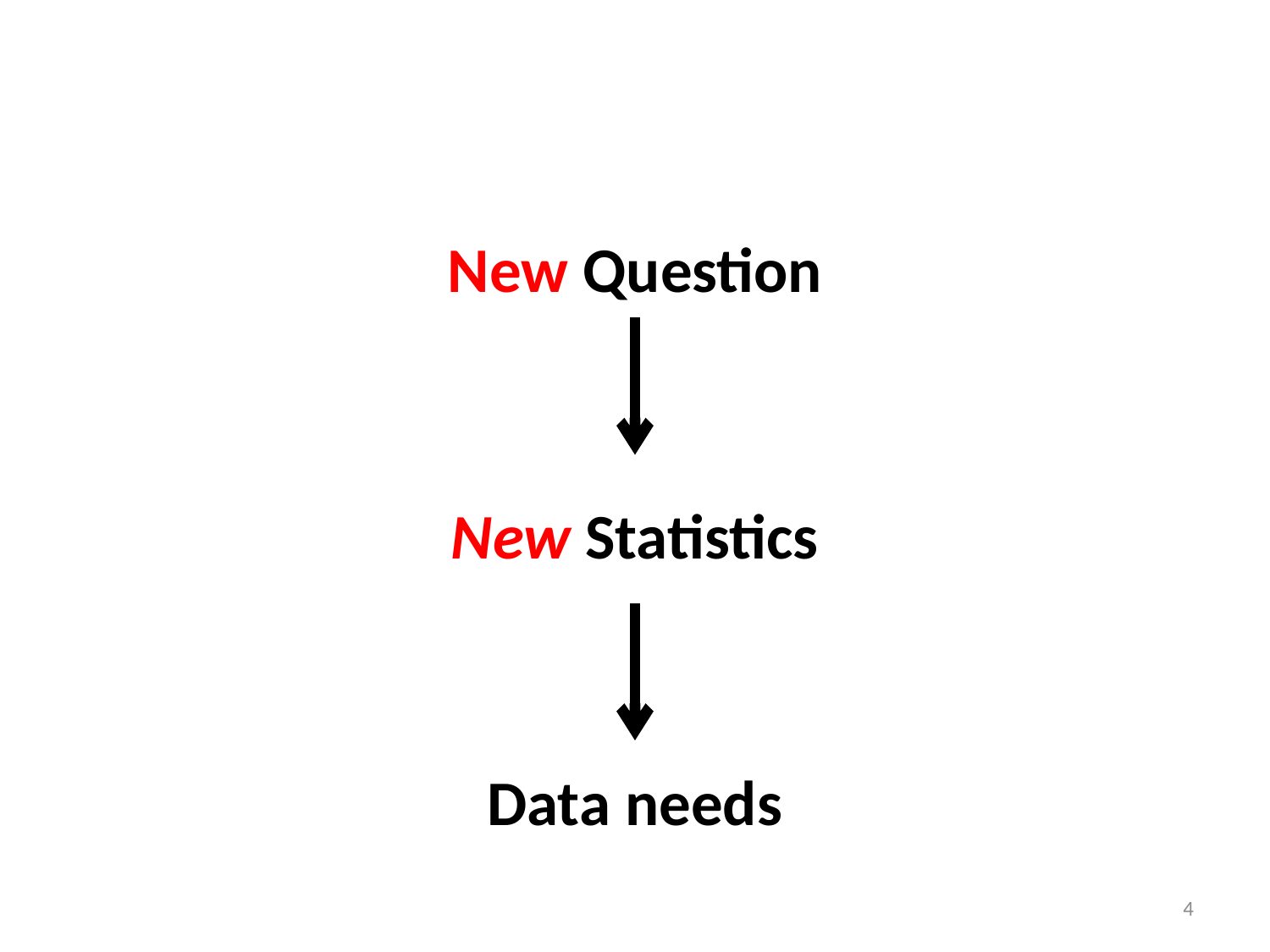

#
New Question

New Statistics

Data needs

4